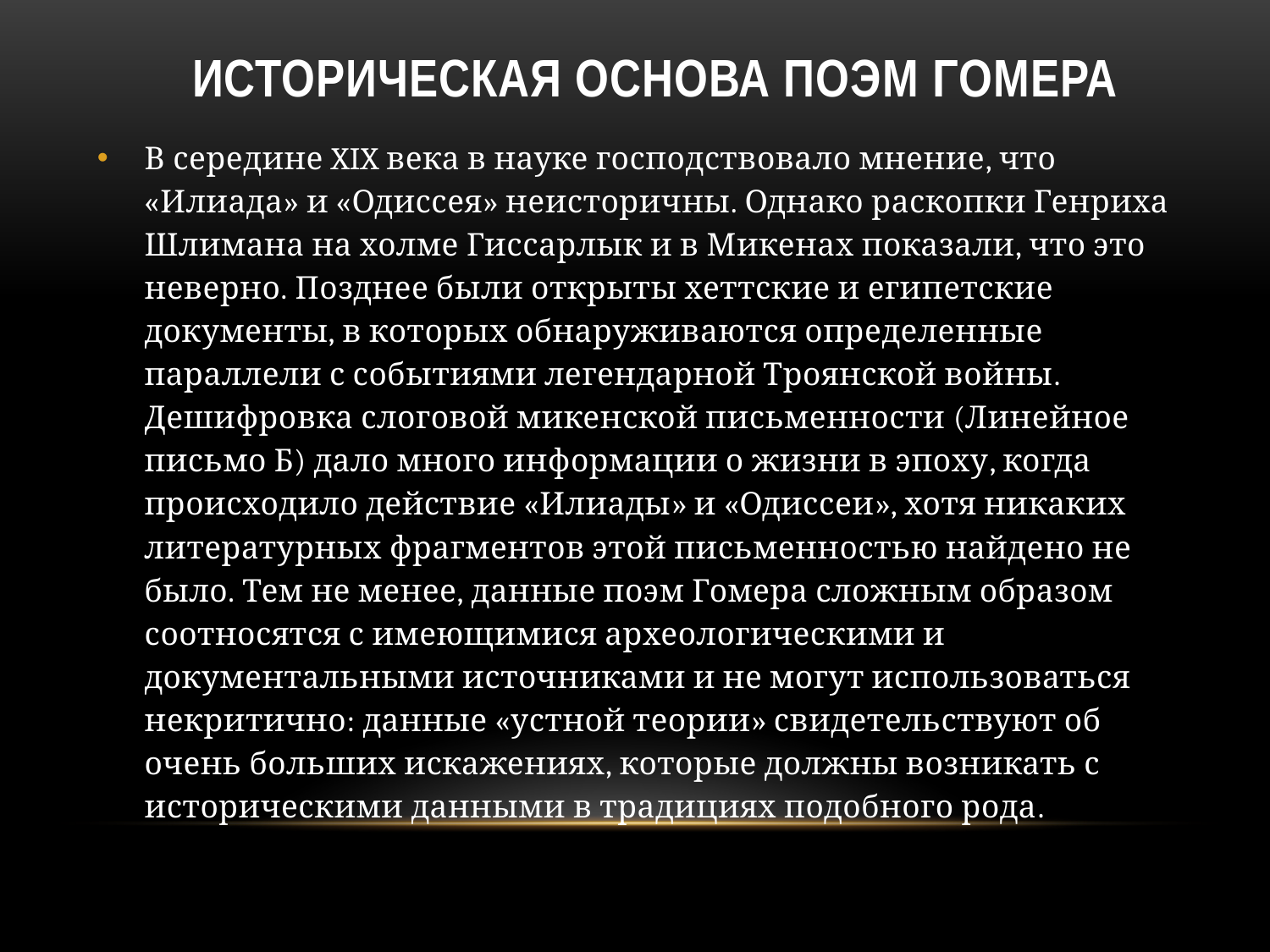

# Историческая основа поэм Гомера
В середине XIX века в науке господствовало мнение, что «Илиада» и «Одиссея» неисторичны. Однако раскопки Генриха Шлимана на холме Гиссарлык и в Микенах показали, что это неверно. Позднее были открыты хеттские и египетские документы, в которых обнаруживаются определенные параллели с событиями легендарной Троянской войны. Дешифровка слоговой микенской письменности (Линейное письмо Б) дало много информации о жизни в эпоху, когда происходило действие «Илиады» и «Одиссеи», хотя никаких литературных фрагментов этой письменностью найдено не было. Тем не менее, данные поэм Гомера сложным образом соотносятся с имеющимися археологическими и документальными источниками и не могут использоваться некритично: данные «устной теории» свидетельствуют об очень больших искажениях, которые должны возникать с историческими данными в традициях подобного рода.